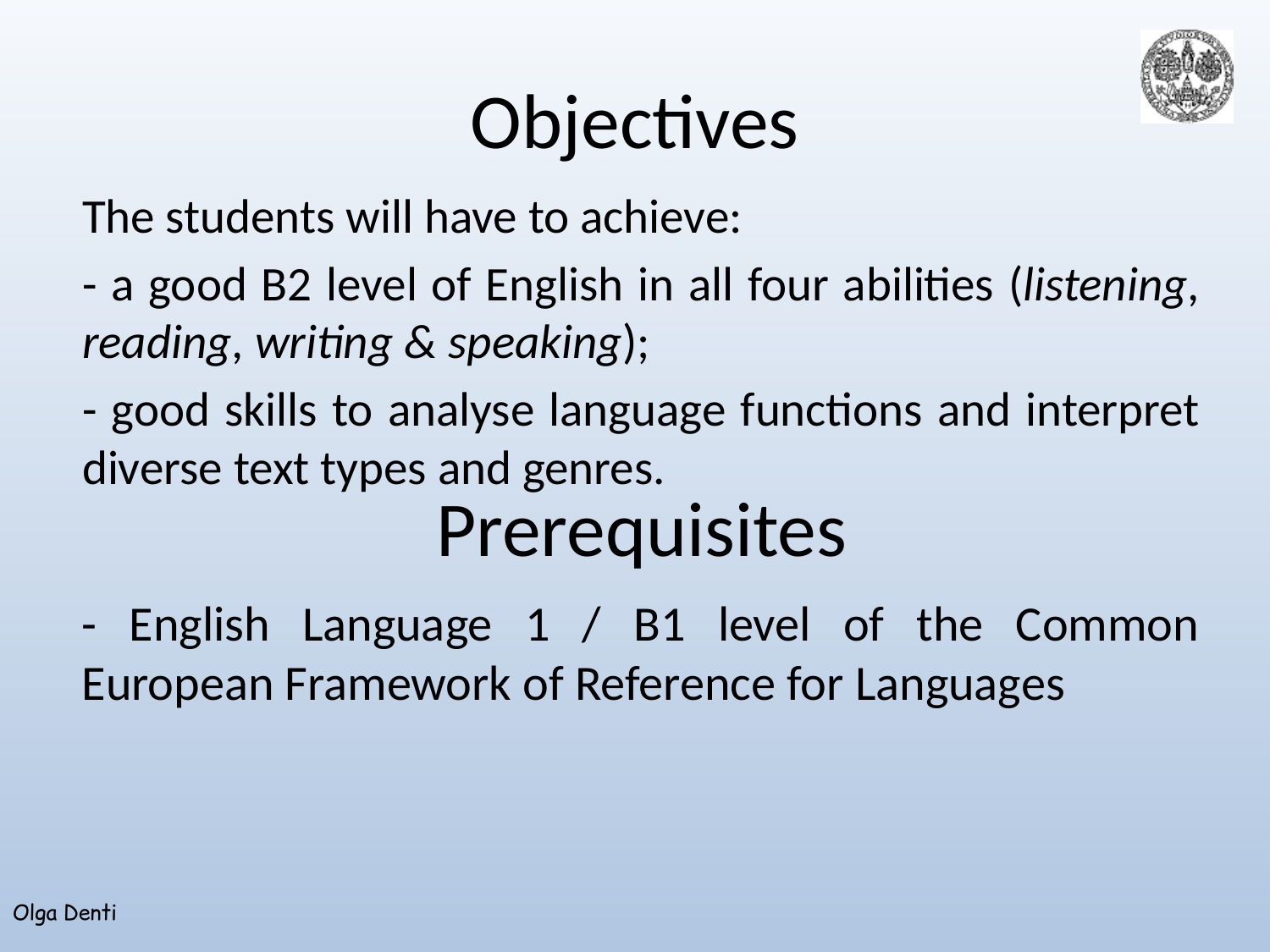

# Objectives
The students will have to achieve:
- a good B2 level of English in all four abilities (listening, reading, writing & speaking);
- good skills to analyse language functions and interpret diverse text types and genres.
Prerequisites
- English Language 1 / B1 level of the Common European Framework of Reference for Languages